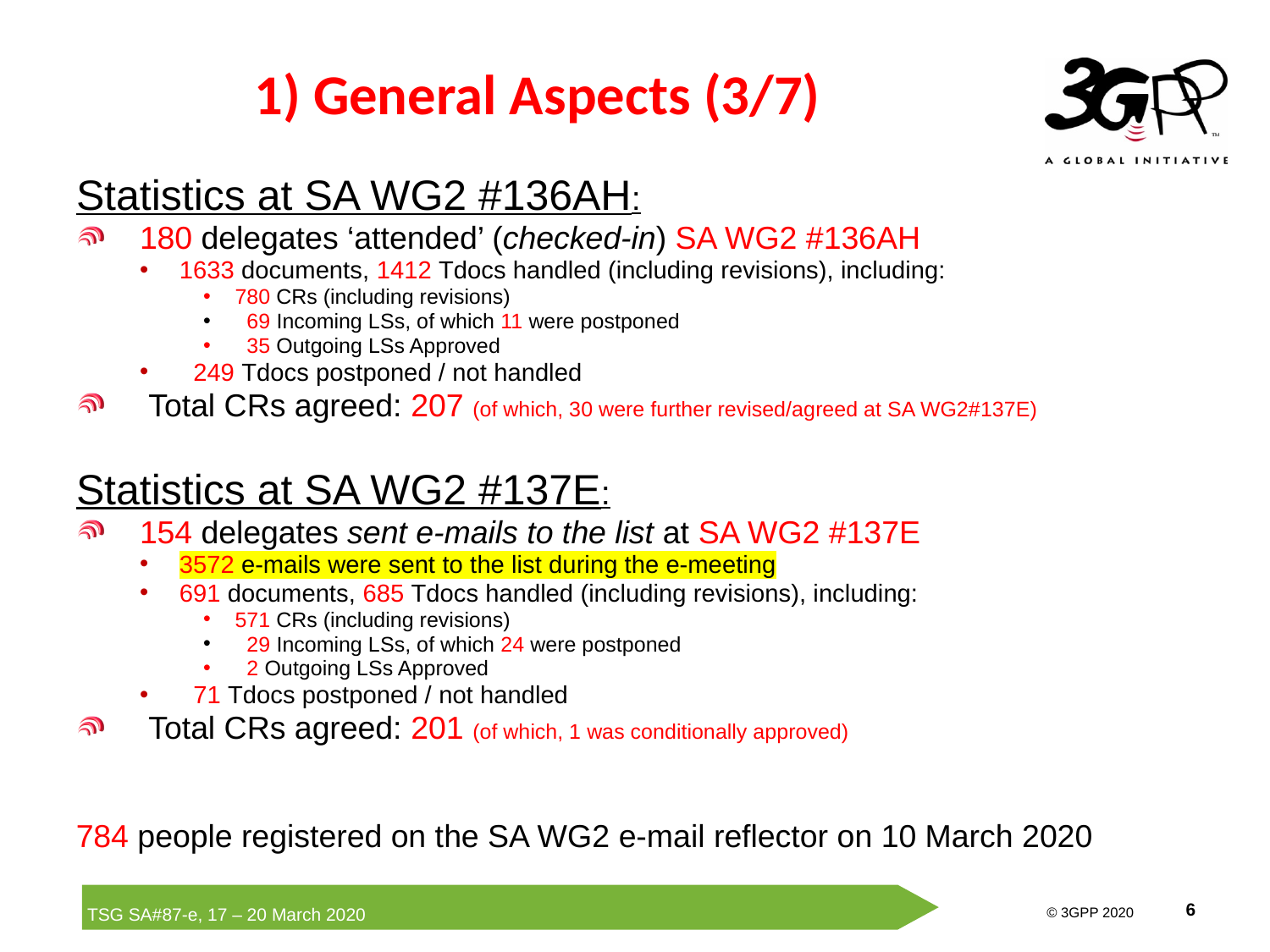

# 1) General Aspects (3/7)
Statistics at SA WG2 #136AH:
180 delegates ‘attended’ (checked-in) SA WG2 #136AH
1633 documents, 1412 Tdocs handled (including revisions), including:
780 CRs (including revisions)
  69 Incoming LSs, of which 11 were postponed
  35 Outgoing LSs Approved
  249 Tdocs postponed / not handled
 Total CRs agreed: 207 (of which, 30 were further revised/agreed at SA WG2#137E)

Statistics at SA WG2 #137E:
154 delegates sent e-mails to the list at SA WG2 #137E
3572 e-mails were sent to the list during the e-meeting
691 documents, 685 Tdocs handled (including revisions), including:
571 CRs (including revisions)
  29 Incoming LSs, of which 24 were postponed
  2 Outgoing LSs Approved
  71 Tdocs postponed / not handled
 Total CRs agreed: 201 (of which, 1 was conditionally approved)

784 people registered on the SA WG2 e-mail reflector on 10 March 2020